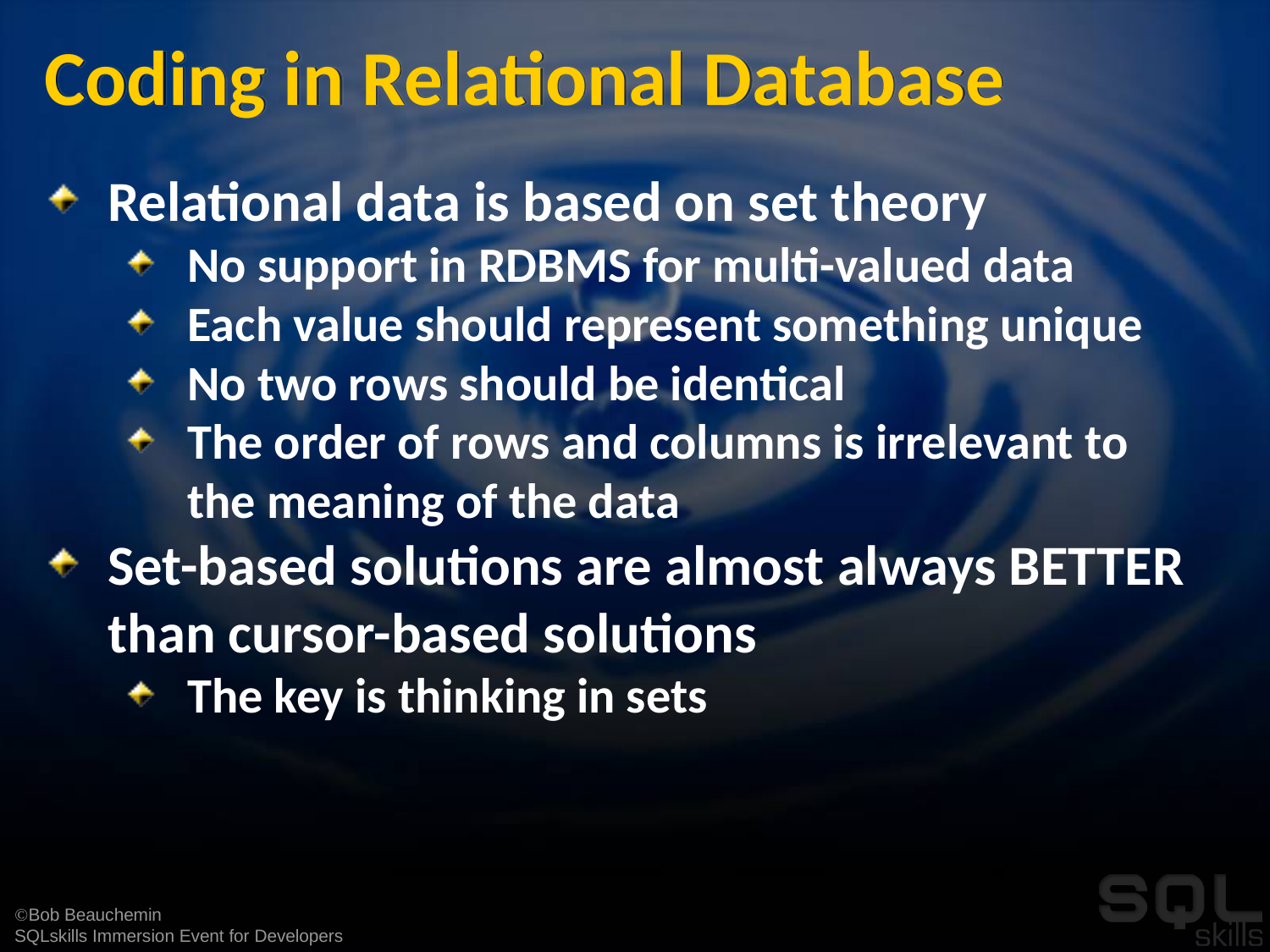

# Coding in Relational Database
Relational data is based on set theory
No support in RDBMS for multi-valued data
Each value should represent something unique
No two rows should be identical
The order of rows and columns is irrelevant to the meaning of the data
Set-based solutions are almost always BETTER than cursor-based solutions
The key is thinking in sets